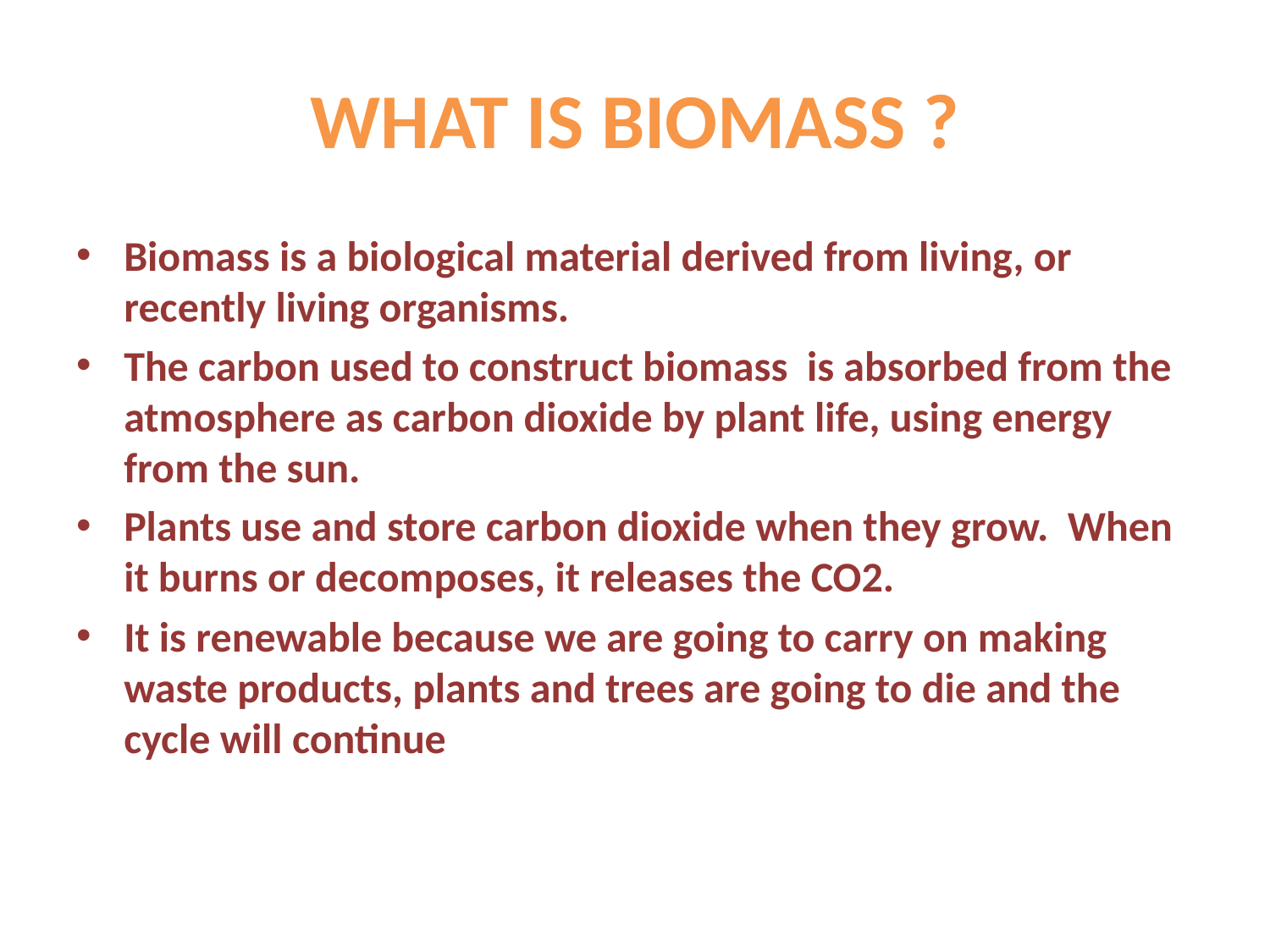

# WHAT IS BIOMASS ?
Biomass is a biological material derived from living, or recently living organisms.
The carbon used to construct biomass  is absorbed from the atmosphere as carbon dioxide by plant life, using energy from the sun.
Plants use and store carbon dioxide when they grow.  When it burns or decomposes, it releases the CO2.
It is renewable because we are going to carry on making waste products, plants and trees are going to die and the cycle will continue